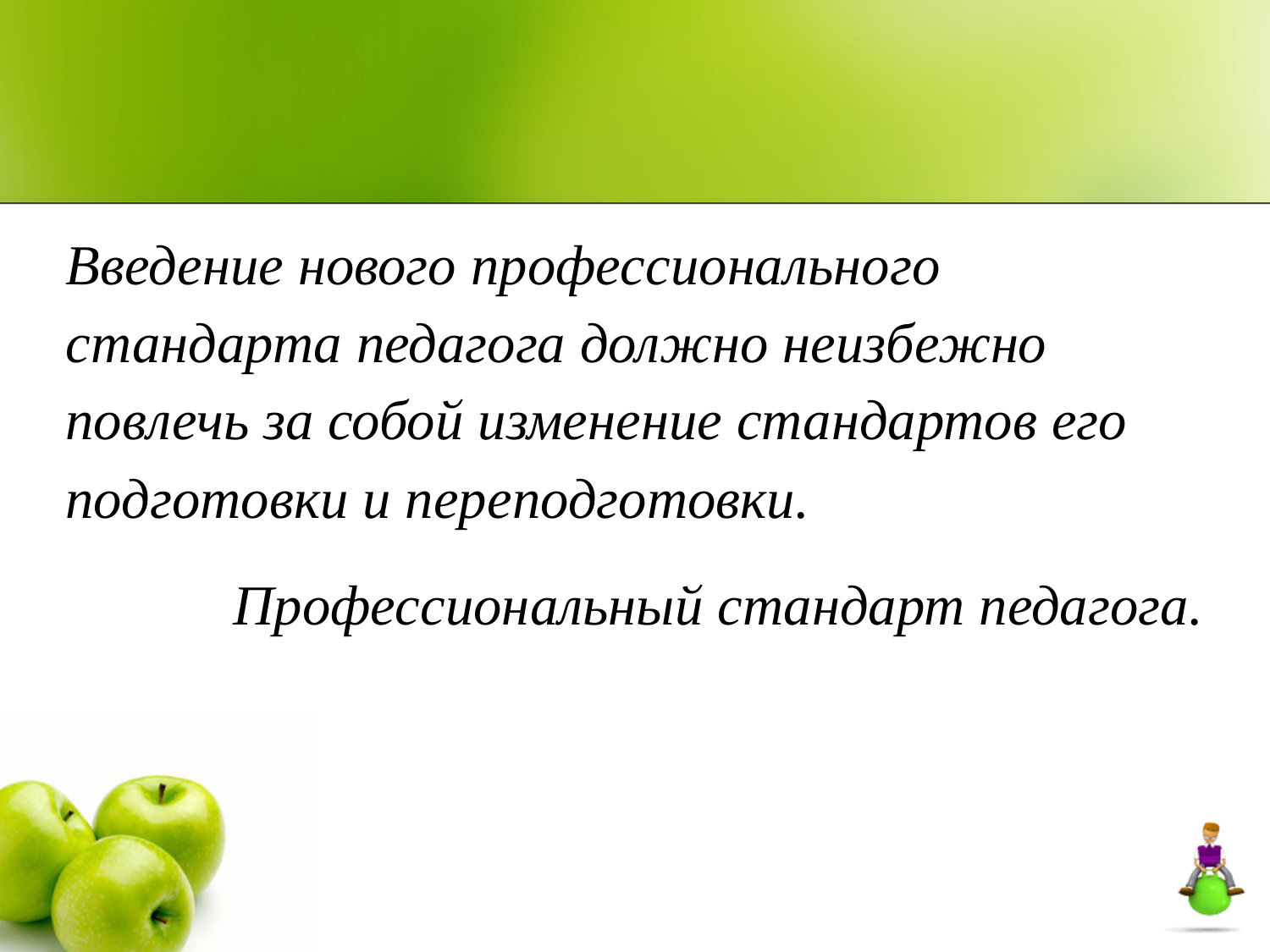

#
Введение нового профессионального стандарта педагога должно неизбежно повлечь за собой изменение стандартов его подготовки и переподготовки.
Профессиональный стандарт педагога.